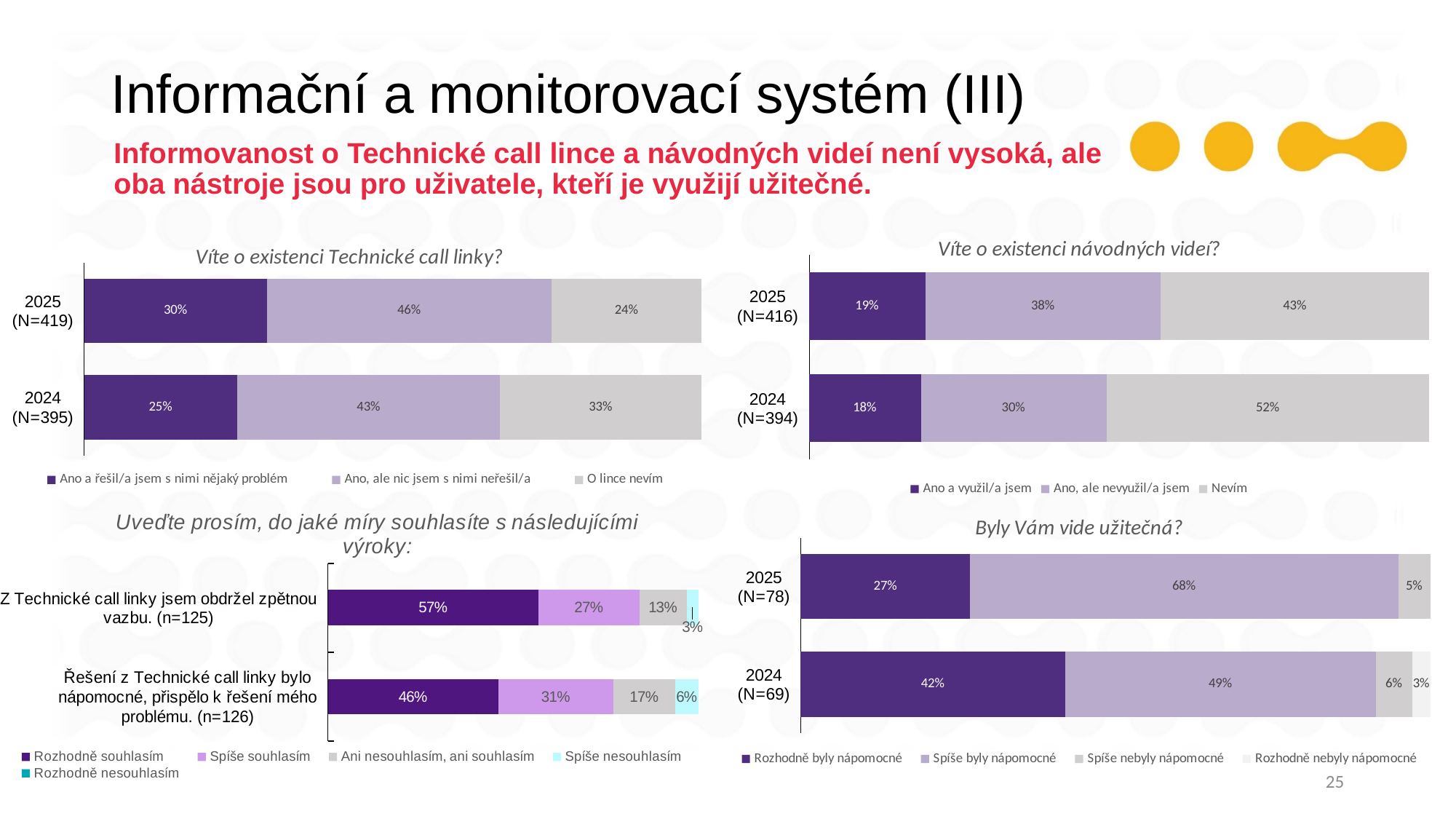

# Informační a monitorovací systém (III)
Informovanost o Technické call lince a návodných videí není vysoká, ale oba nástroje jsou pro uživatele, kteří je využijí užitečné.

### Chart: Víte o existenci návodných videí?

| Category | Ano a využil/a jsem | Ano, ale nevyužil/a jsem | Nevím |
|---|---|---|---|
| 2025 (N=416) | 0.1875 | 0.3798076923076923 | 0.4326923076923077 |
| 2024 (N=394) | 0.1802030456852792 | 0.29949238578680204 | 0.5203045685279187 |

### Chart: Víte o existenci Technické call linky?

| Category | Ano a řešil/a jsem s nimi nějaký problém | Ano, ale nic jsem s nimi neřešil/a | O lince nevím |
|---|---|---|---|
| 2025 (N=419) | 0.29594272076372313 | 0.4606205250596659 | 0.24343675417661098 |
| 2024 (N=395) | 0.2481012658227848 | 0.4253164556962025 | 0.3265822784810127 |

### Chart: Byly Vám vide užitečná?

| Category | Rozhodně byly nápomocné | Spíše byly nápomocné | Spíše nebyly nápomocné | Rozhodně nebyly nápomocné |
|---|---|---|---|---|
| 2025 (N=78) | 0.2692307692307692 | 0.6794871794871795 | 0.05128205128205128 | 0.0 |
| 2024 (N=69) | 0.42028985507246375 | 0.4927536231884058 | 0.057971014492753624 | 0.028985507246376812 |

### Chart: Uveďte prosím, do jaké míry souhlasíte s následujícími výroky:

| Category | Rozhodně souhlasím | Spíše souhlasím | Ani nesouhlasím, ani souhlasím | Spíše nesouhlasím | Rozhodně nesouhlasím |
|---|---|---|---|---|---|
| Řešení z Technické call linky bylo nápomocné, přispělo k řešení mého problému. (n=126) | 0.4603174603174603 | 0.30952380952380953 | 0.16666666666666666 | 0.06349206349206349 | 0.0 |
| Z Technické call linky jsem obdržel zpětnou vazbu. (n=125) | 0.568 | 0.272 | 0.128 | 0.032 | 0.0 |
25